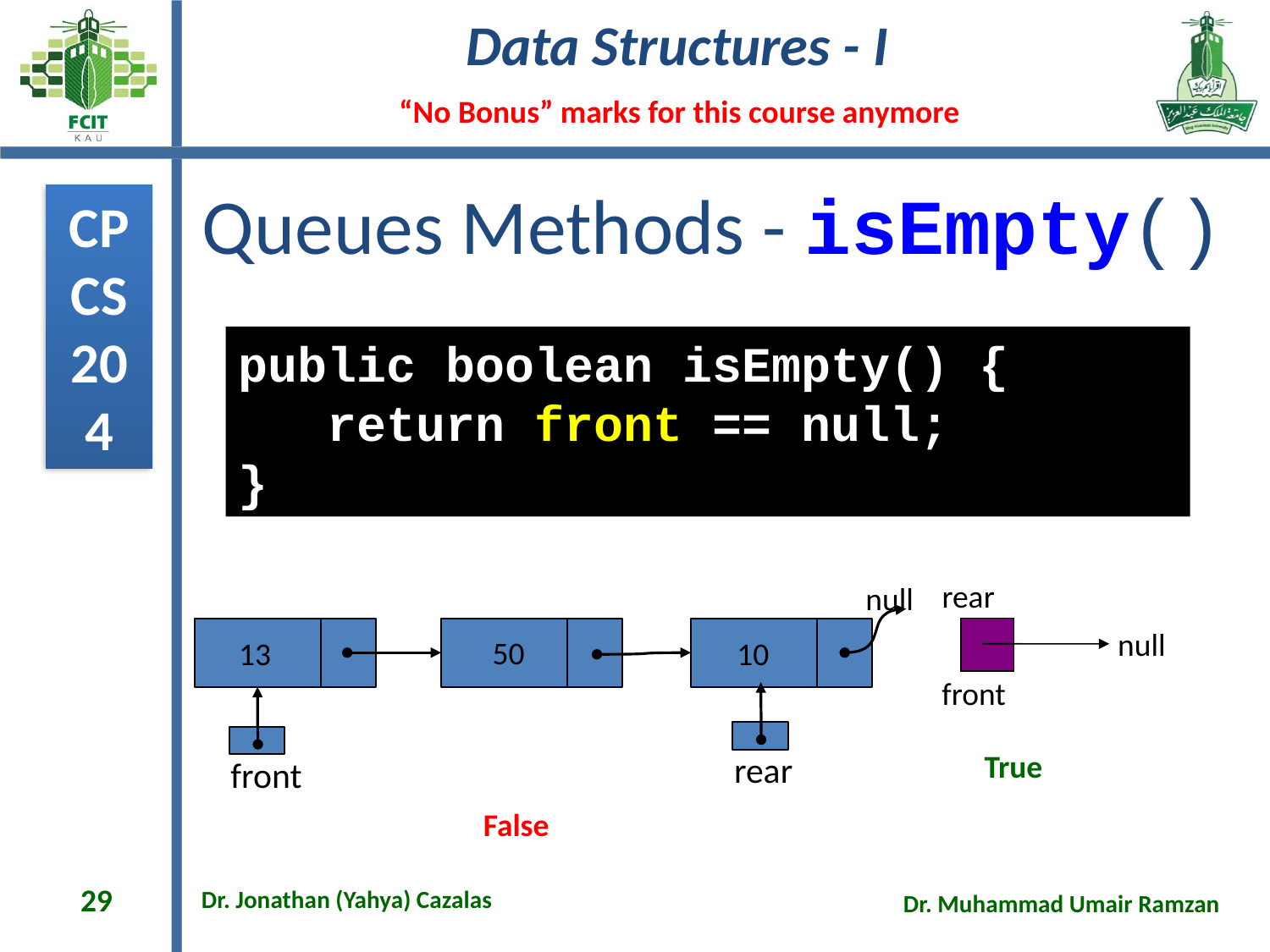

# Queues Methods - isEmpty()
public boolean isEmpty() {
   return front == null;
}
null
rear

null

front

50
10
13

True
rear
front
False
29